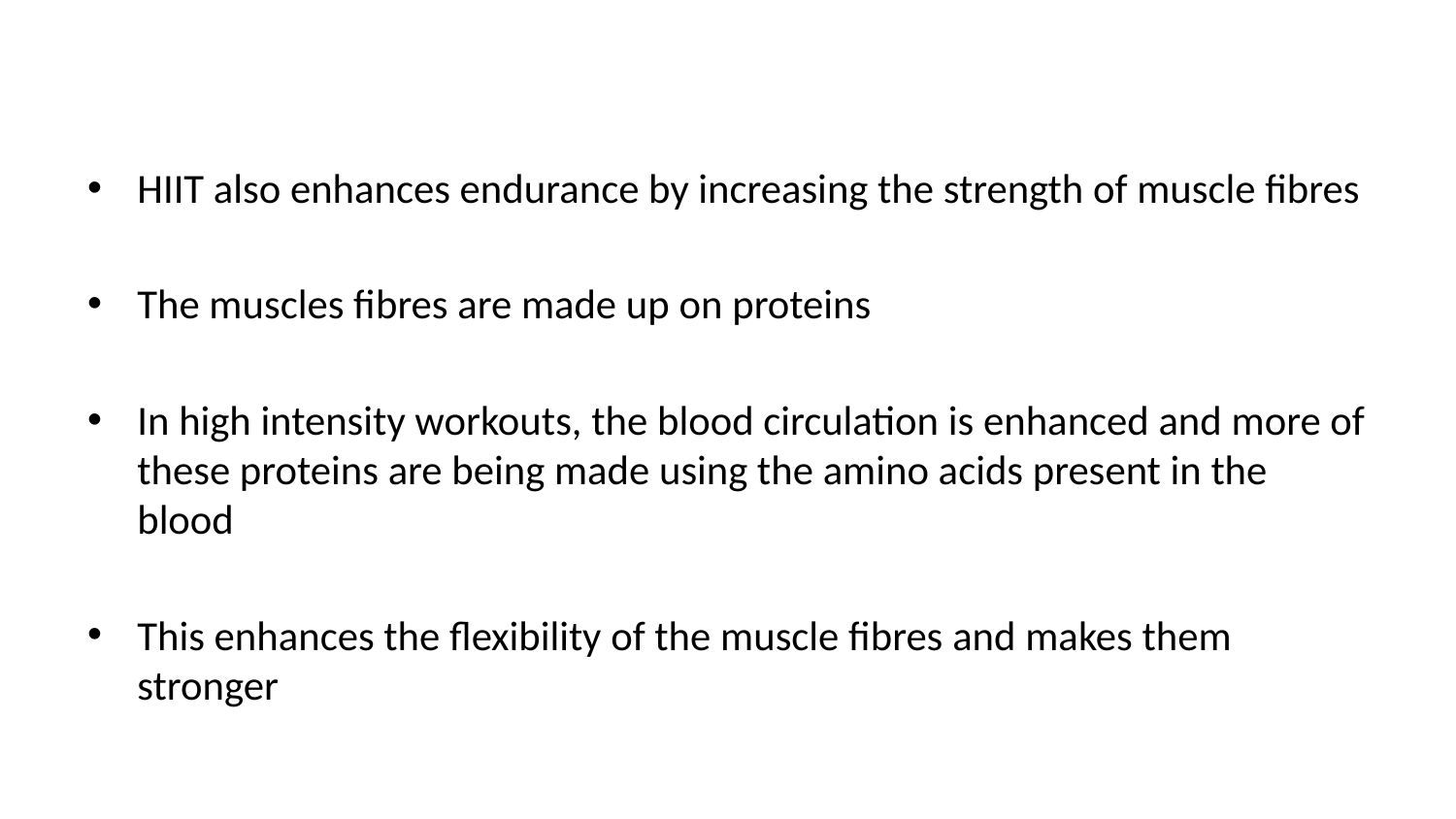

HIIT also enhances endurance by increasing the strength of muscle fibres

The muscles fibres are made up on proteins

In high intensity workouts, the blood circulation is enhanced and more of these proteins are being made using the amino acids present in the blood

This enhances the flexibility of the muscle fibres and makes them stronger